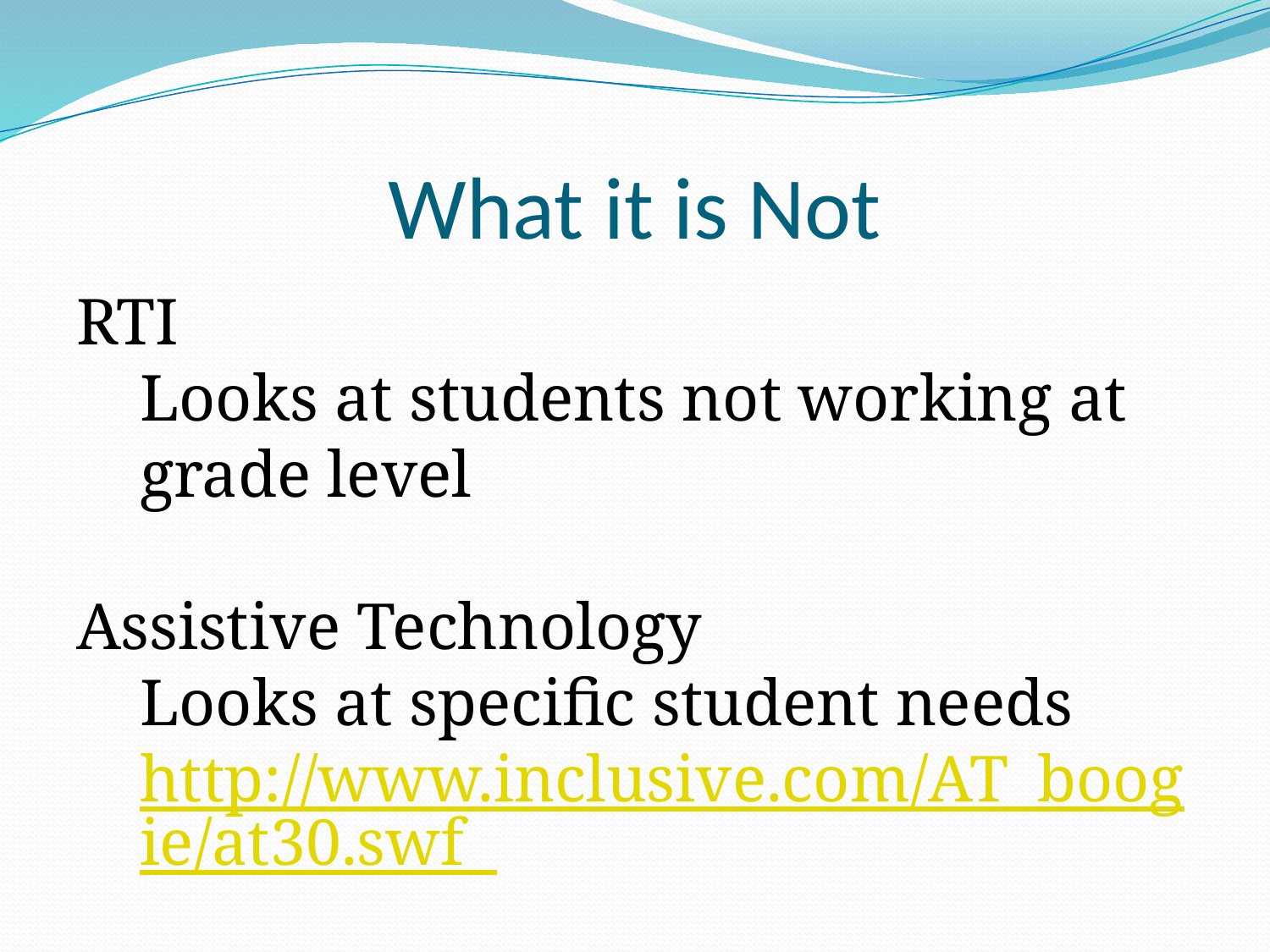

# What it is Not
RTI
Looks at students not working at  grade level

Assistive Technology
Looks at specific student needs
http://www.inclusive.com/AT_boogie/at30.swf